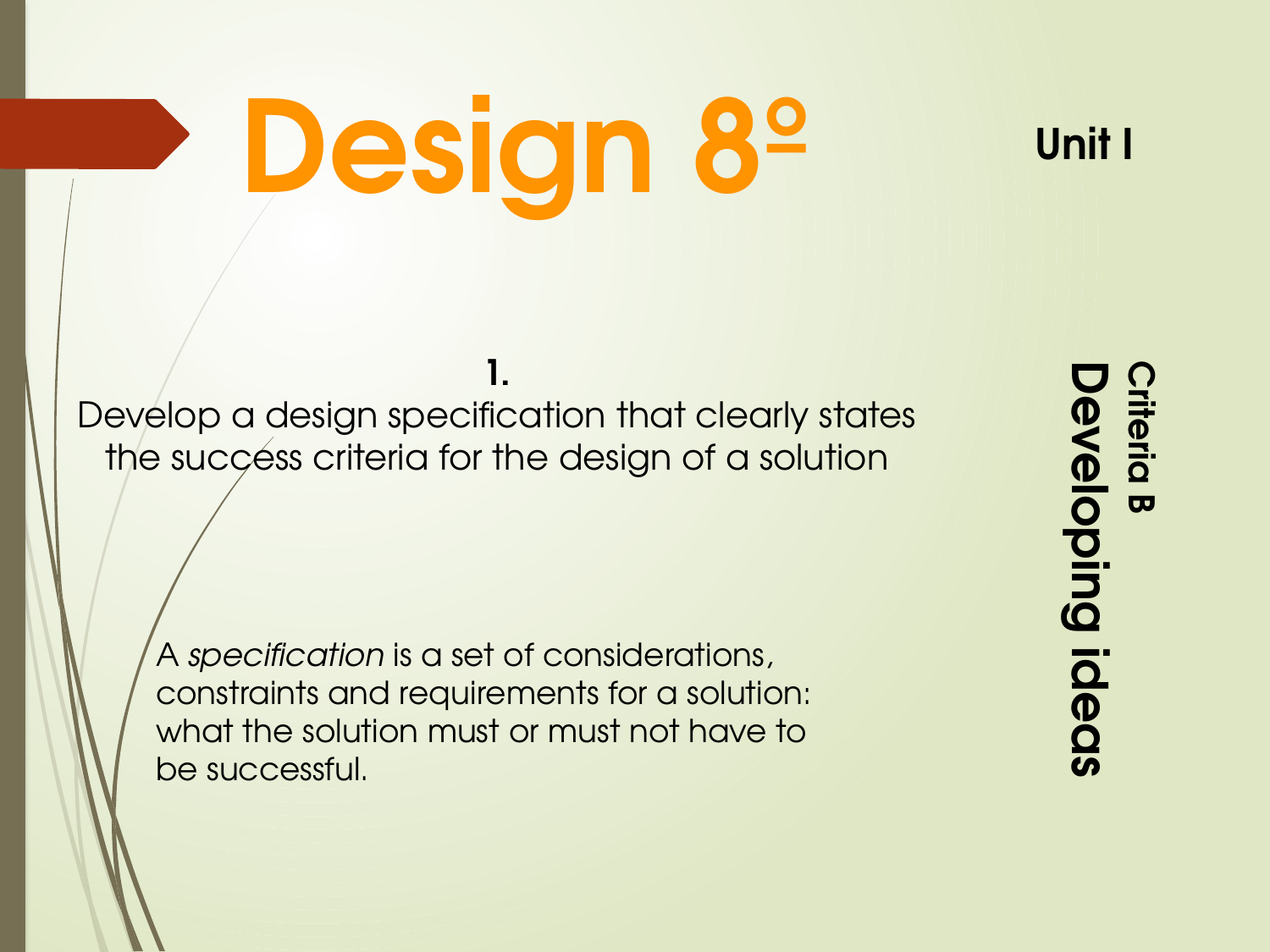

Design 8º
Unit I
1.
Develop a design specification that clearly states the success criteria for the design of a solution
Criteria B
Developing ideas
A specification is a set of considerations, constraints and requirements for a solution: what the solution must or must not have to be successful.